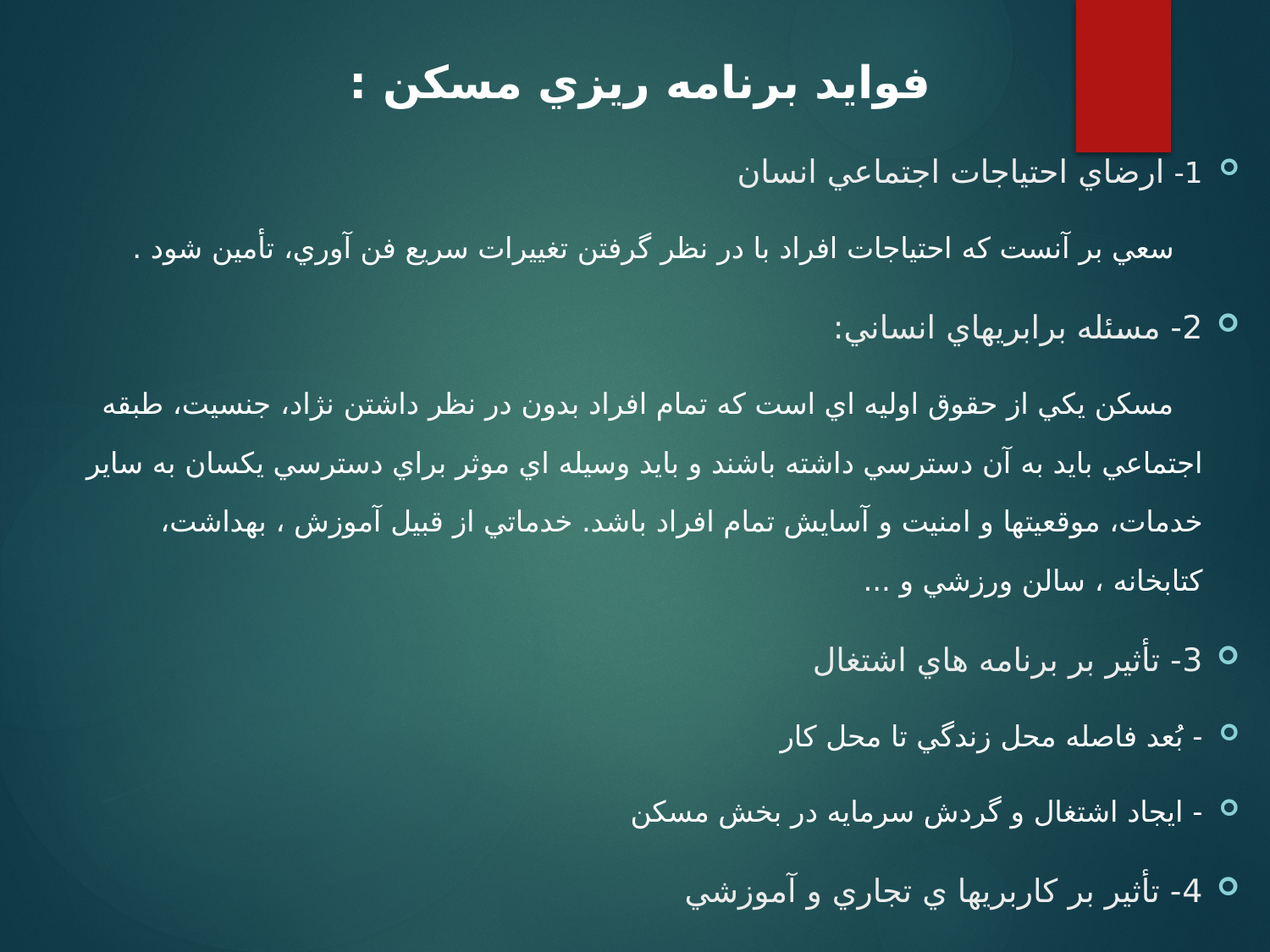

فوايد برنامه ريزي مسكن :
1- ارضاي احتياجات اجتماعي انسان
       سعي بر آنست كه احتياجات افراد با در نظر گرفتن تغييرات سريع فن آوري، تأمين شود .
2- مسئله برابريهاي انساني:
       مسكن يكي از حقوق اوليه اي است كه تمام افراد بدون در نظر داشتن نژاد، جنسيت، طبقه اجتماعي بايد به آن دسترسي داشته باشند و بايد وسيله اي موثر براي دسترسي يكسان به ساير خدمات، موقعيتها و امنيت و آسايش تمام افراد باشد. خدماتي از قبيل آموزش ، بهداشت، كتابخانه ، سالن ورزشي و ...
3- تأثير بر برنامه هاي اشتغال
- بُعد فاصله محل زندگي تا محل كار
- ايجاد اشتغال و گردش سرمايه در بخش مسكن
4- تأثير بر كاربريها ي تجاري و آموزشي